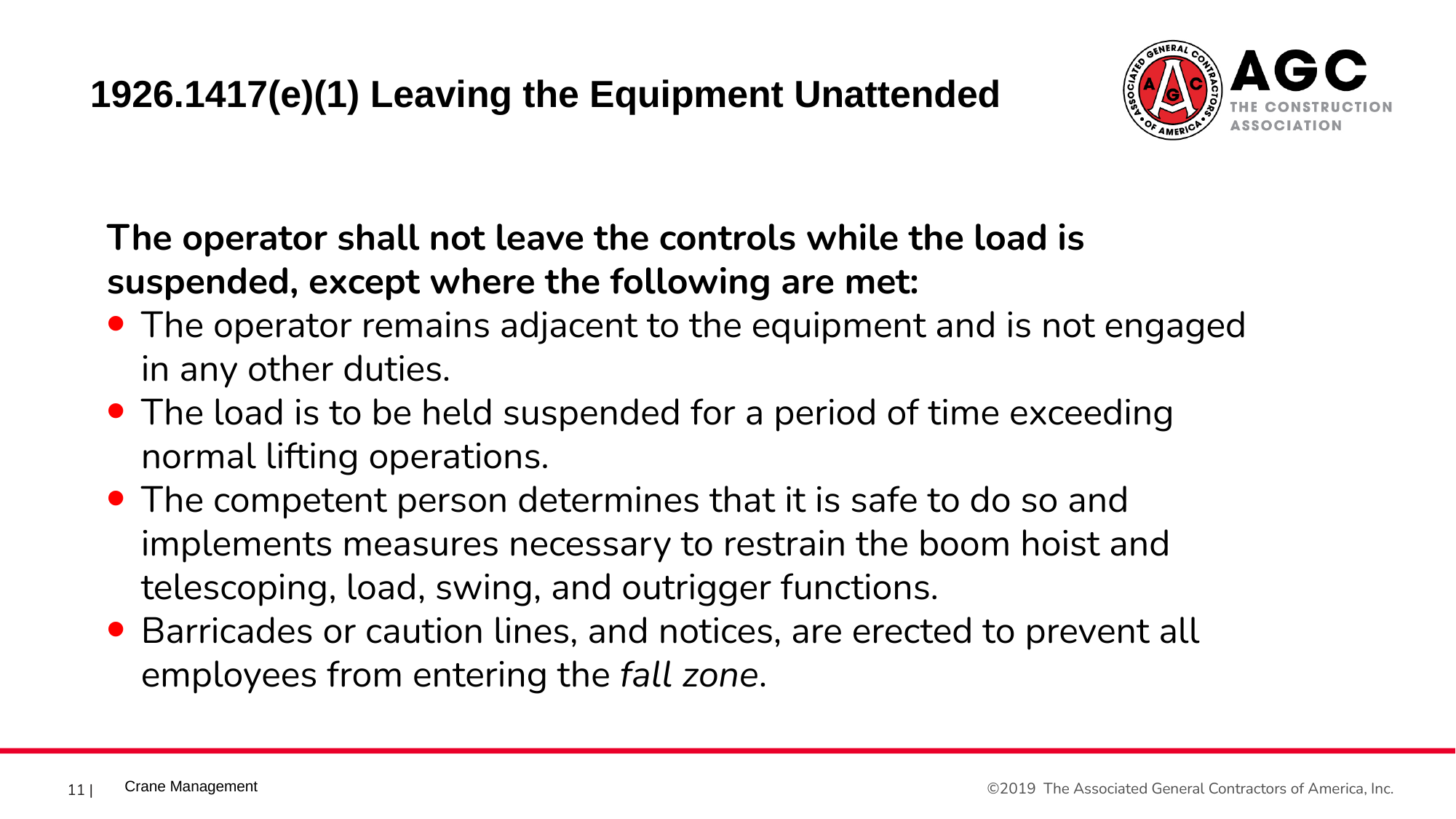

1926.1417(e)(1) Leaving the Equipment Unattended

The operator shall not leave the controls while the load is suspended, except where the following are met:
The operator remains adjacent to the equipment and is not engaged in any other duties.
The load is to be held suspended for a period of time exceeding normal lifting operations.
The competent person determines that it is safe to do so and implements measures necessary to restrain the boom hoist and telescoping, load, swing, and outrigger functions.
Barricades or caution lines, and notices, are erected to prevent all employees from entering the fall zone.
Crane Management